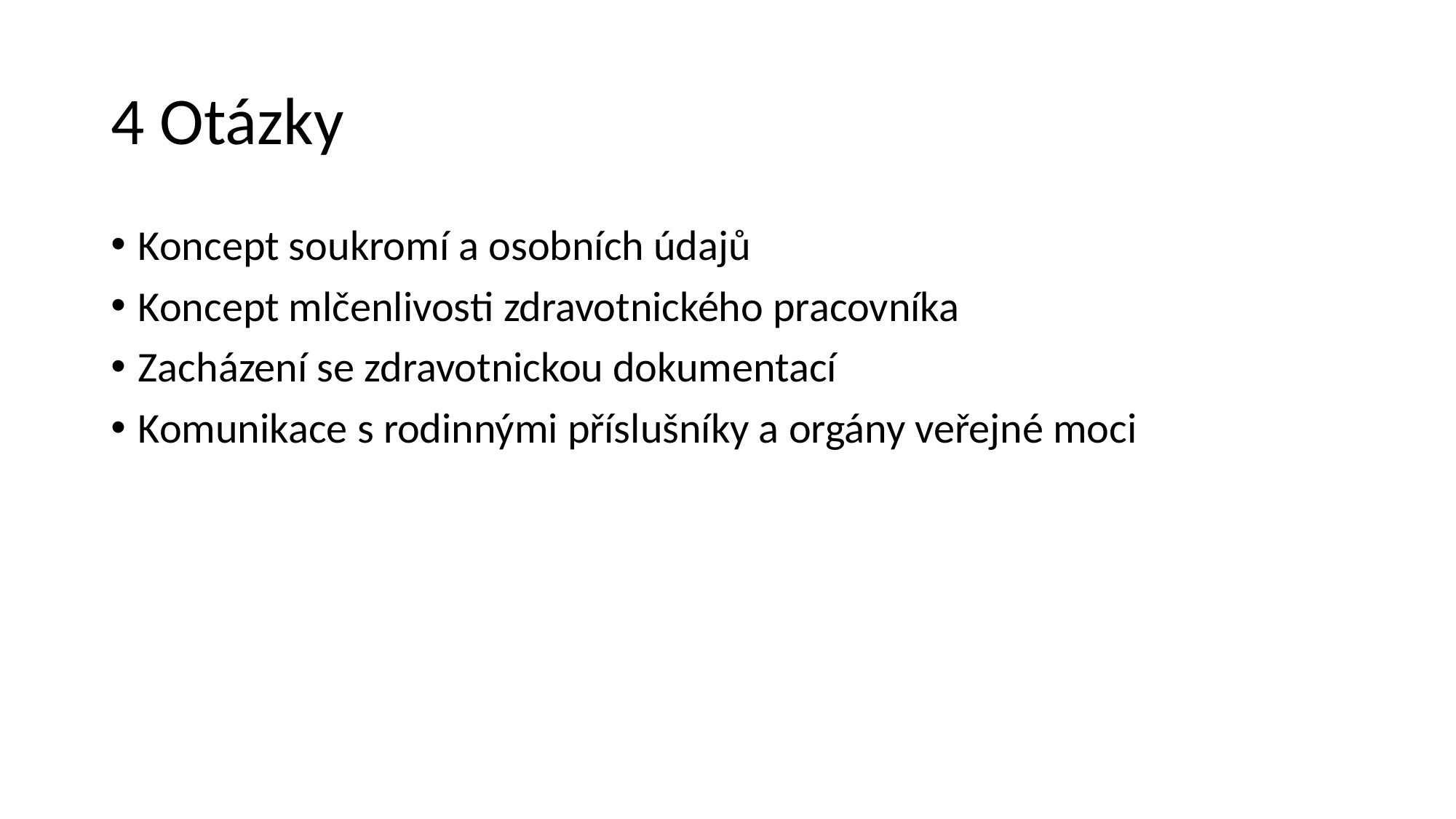

# 4 Otázky
Koncept soukromí a osobních údajů
Koncept mlčenlivosti zdravotnického pracovníka
Zacházení se zdravotnickou dokumentací
Komunikace s rodinnými příslušníky a orgány veřejné moci